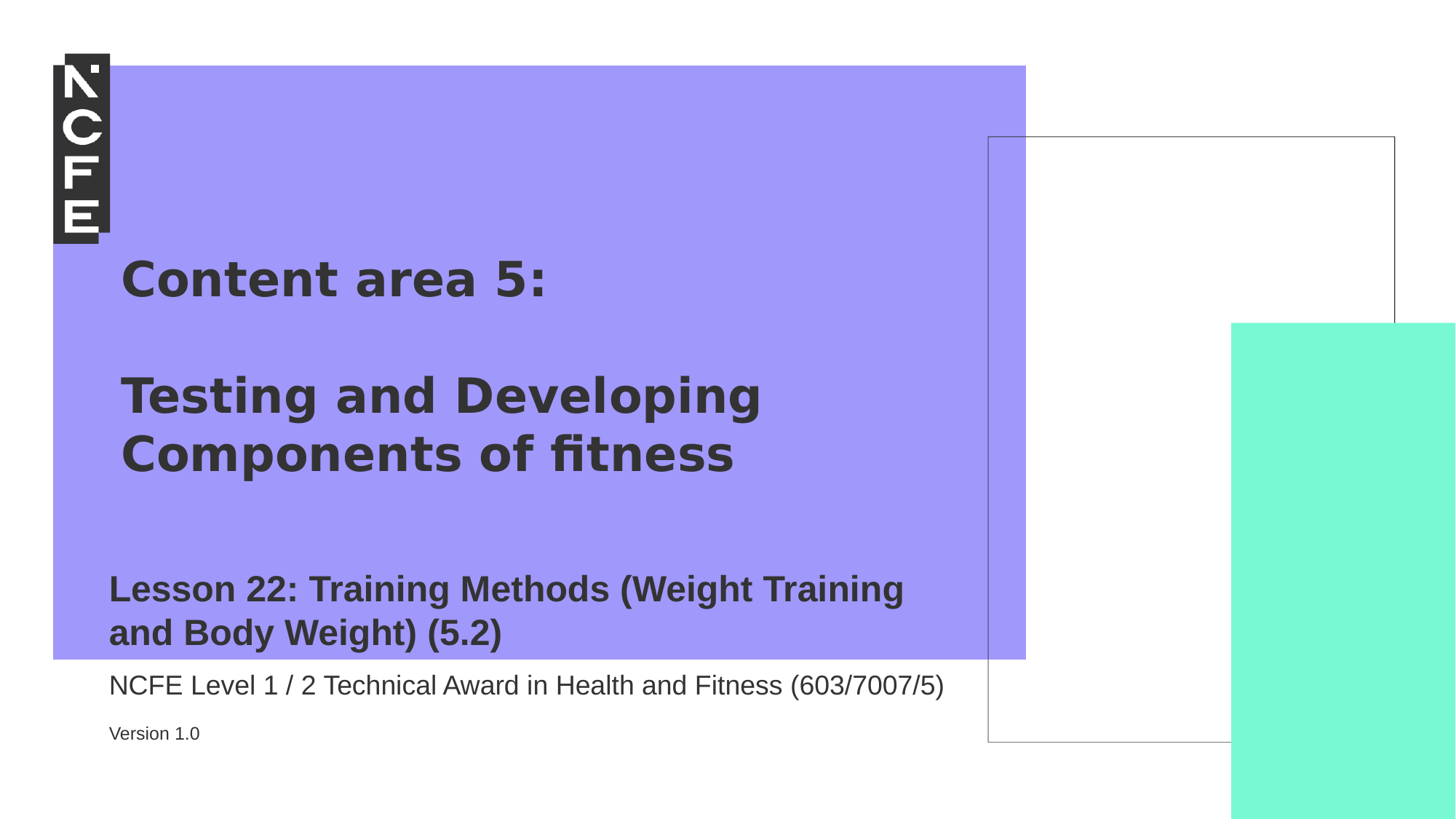

Content area 5:

Testing and Developing Components of fitness
Lesson 22: Training Methods (Weight Training and Body Weight) (5.2)

NCFE Level 1 / 2 Technical Award in Health and Fitness (603/7007/5)

Version 1.0